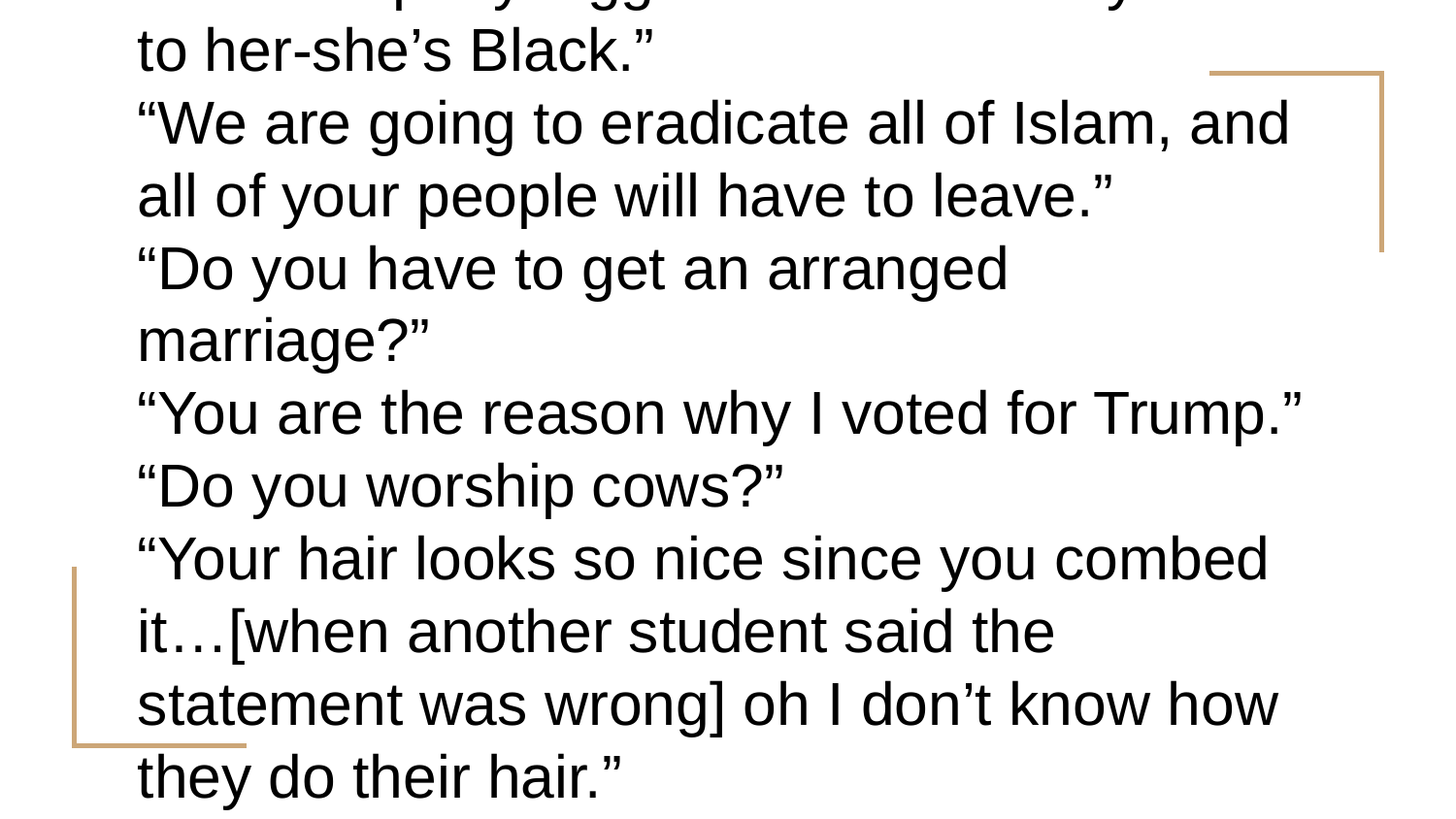

# “What’s up my nigga?” “You can’t say that to her-she’s Black.”
“We are going to eradicate all of Islam, and all of your people will have to leave.”
“Do you have to get an arranged marriage?”
“You are the reason why I voted for Trump.”
“Do you worship cows?”
“Your hair looks so nice since you combed it…[when another student said the statement was wrong] oh I don’t know how they do their hair.”
“Where is your dot?”